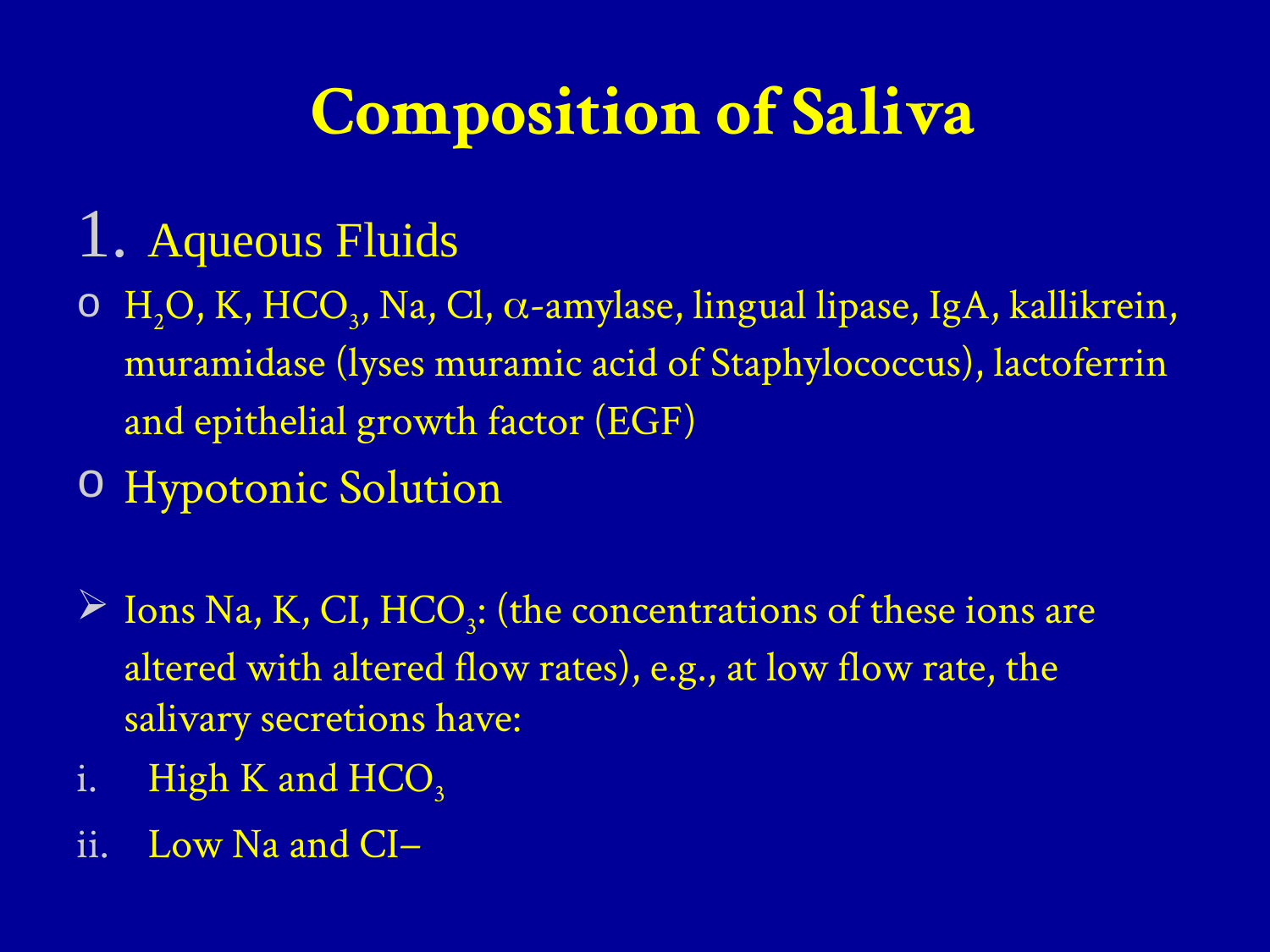

# Composition of Saliva
Aqueous Fluids
H2O, K, HCO3, Na, Cl, α-amylase, lingual lipase, IgA, kallikrein, muramidase (lyses muramic acid of Staphylococcus), lactoferrin and epithelial growth factor (EGF)
Hypotonic Solution

Ions Na, K, CI, HCO3: (the concentrations of these ions are altered with altered flow rates), e.g., at low flow rate, the salivary secretions have:
High K and HCO3
Low Na and CI−